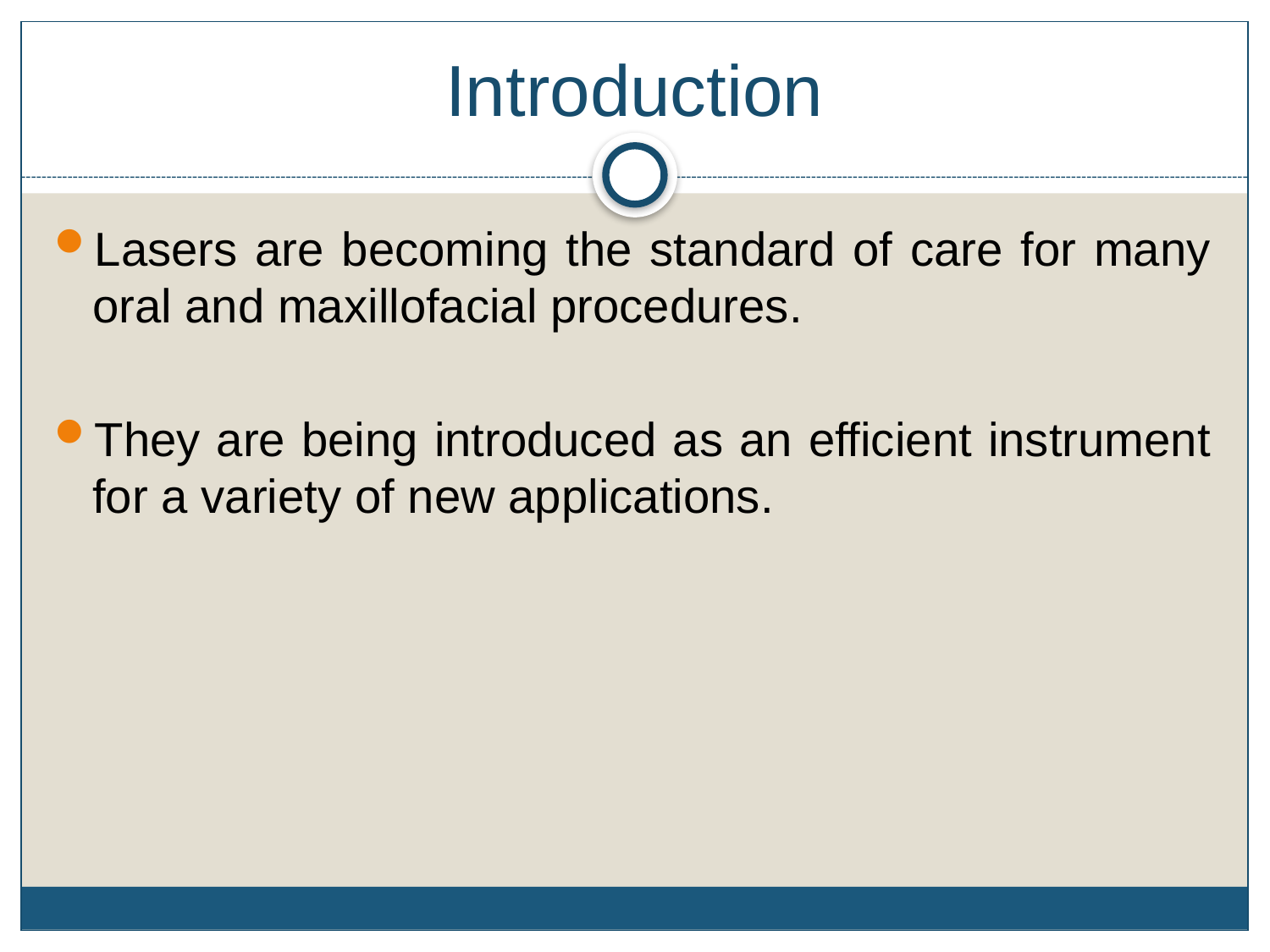

# Introduction
Lasers are becoming the standard of care for many oral and maxillofacial procedures.

They are being introduced as an efficient instrument for a variety of new applications.